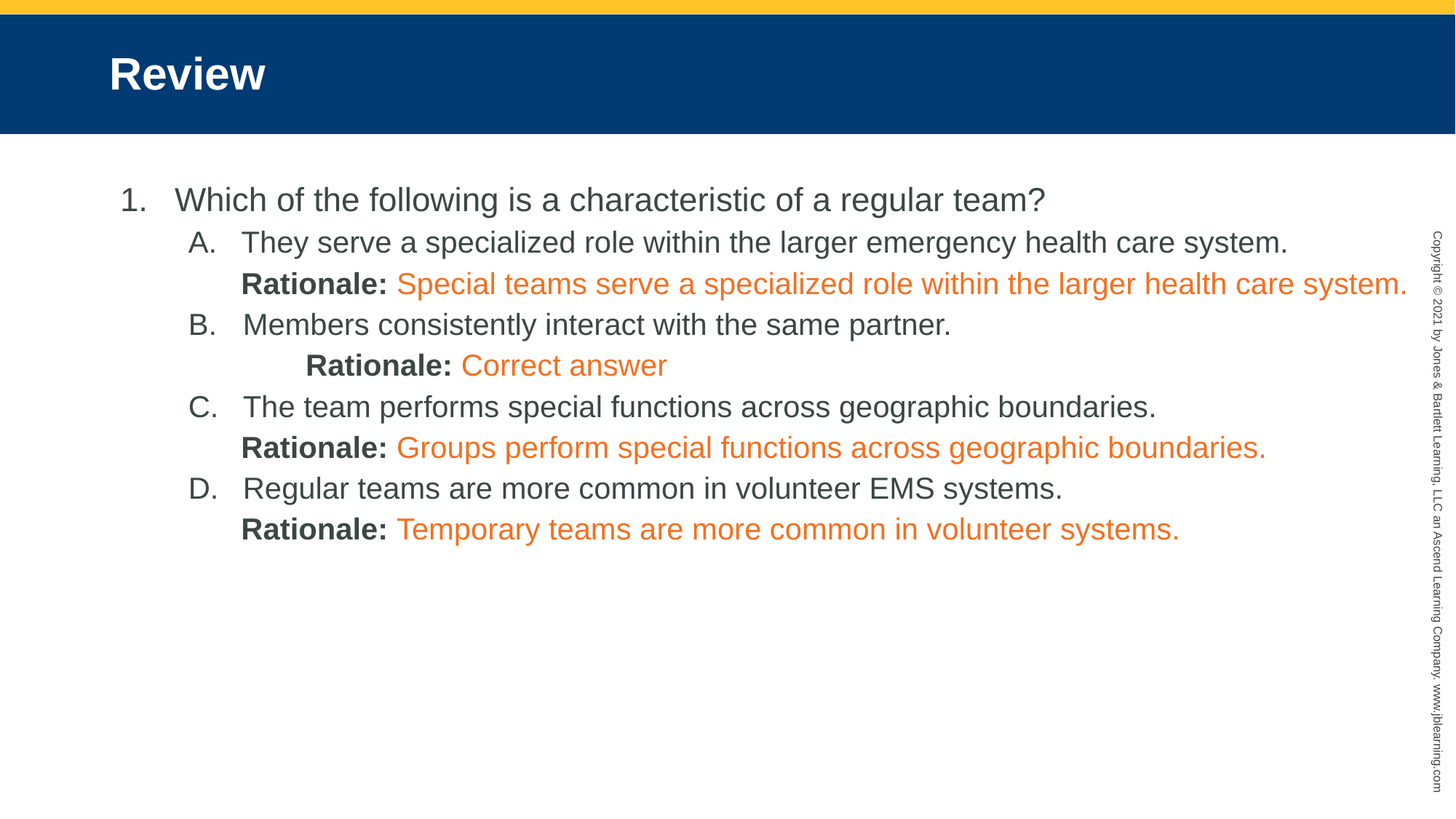

# Review
Which of the following is a characteristic of a regular team?
They serve a specialized role within the larger emergency health care system.
	Rationale: Special teams serve a specialized role within the larger health care system.
Members consistently interact with the same partner.
	 Rationale: Correct answer
The team performs special functions across geographic boundaries.
Rationale: Groups perform special functions across geographic boundaries.
Regular teams are more common in volunteer EMS systems.
Rationale: Temporary teams are more common in volunteer systems.